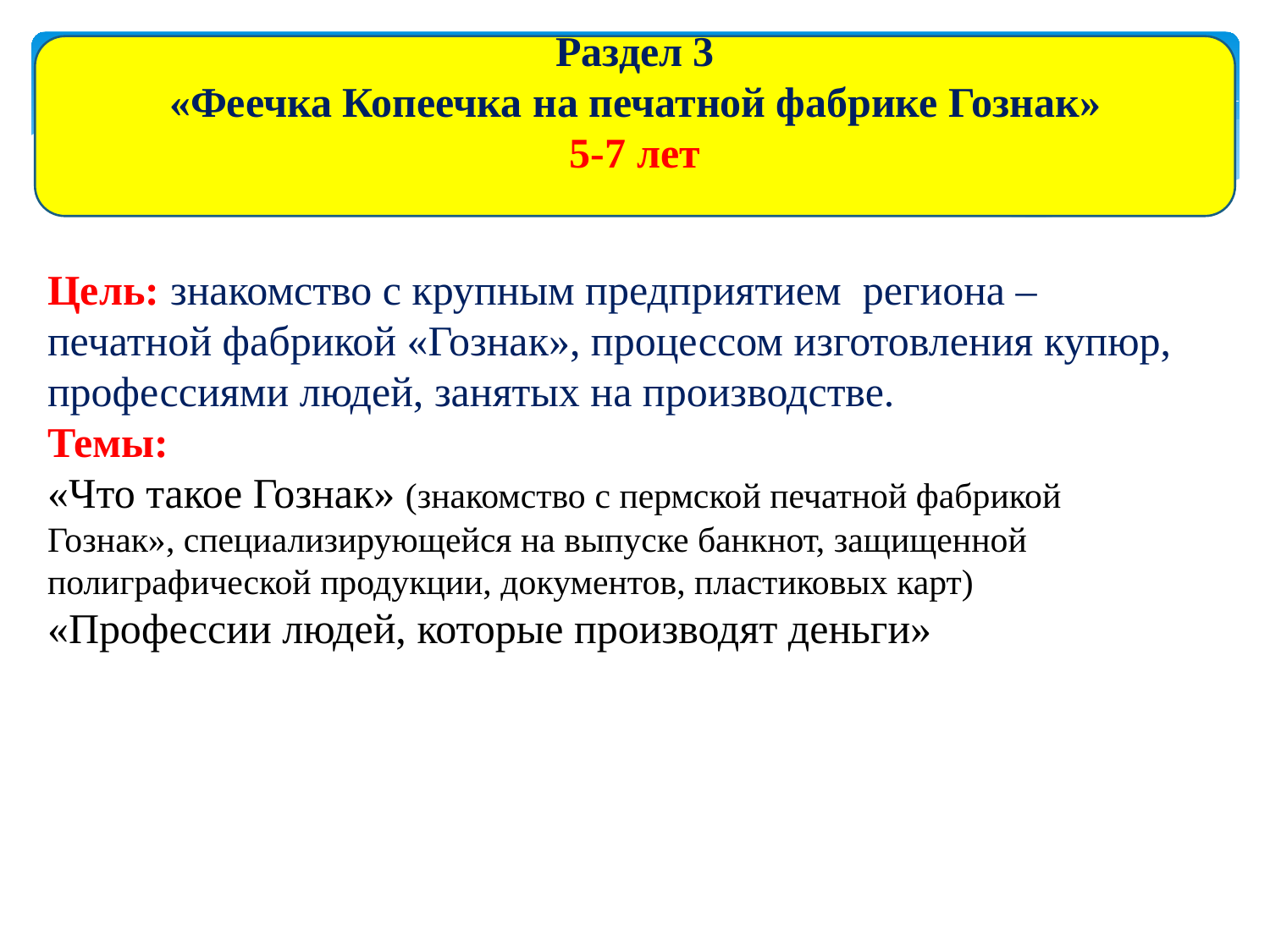

Раздел 3
«Феечка Копеечка на печатной фабрике Гознак»
5-7 лет

Цель: знакомство с крупным предприятием  региона – печатной фабрикой «Гознак», процессом изготовления купюр,  профессиями людей, занятых на производстве.
Темы:
«Что такое Гознак» (знакомство с пермской печатной фабрикой Гознак», специализирующейся на выпуске банкнот, защищенной полиграфической продукции, документов, пластиковых карт)
«Профессии людей, которые производят деньги»